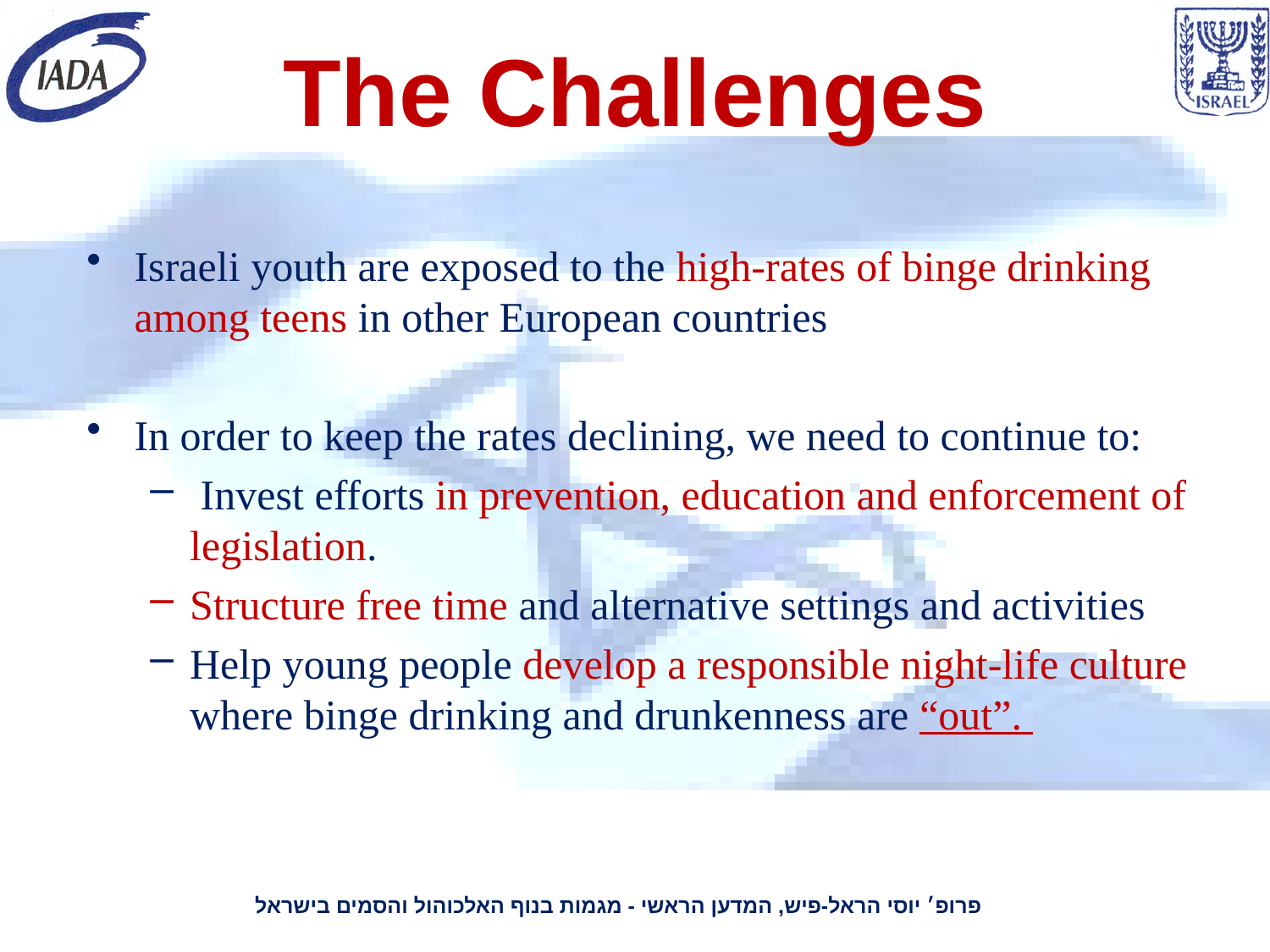

# The Challenges
Israeli youth are exposed to the high-rates of binge drinking among teens in other European countries

In order to keep the rates declining, we need to continue to:
 Invest efforts in prevention, education and enforcement of legislation.
Structure free time and alternative settings and activities
Help young people develop a responsible night-life culture where binge drinking and drunkenness are “out”.
פרופ׳ יוסי הראל-פיש, המדען הראשי - מגמות בנוף האלכוהול והסמים בישראל